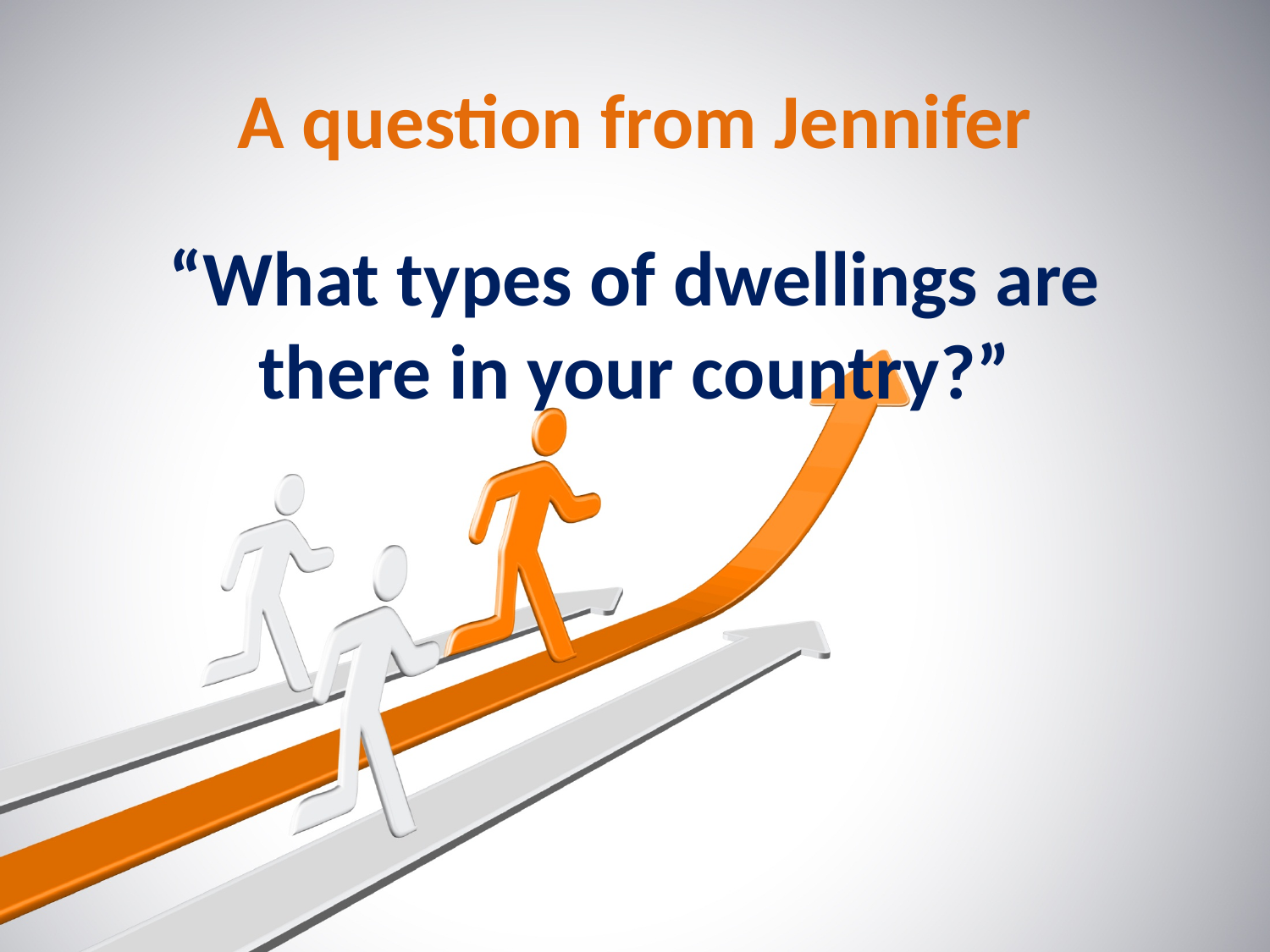

# A question from Jennifer
“What types of dwellings are there in your country?”